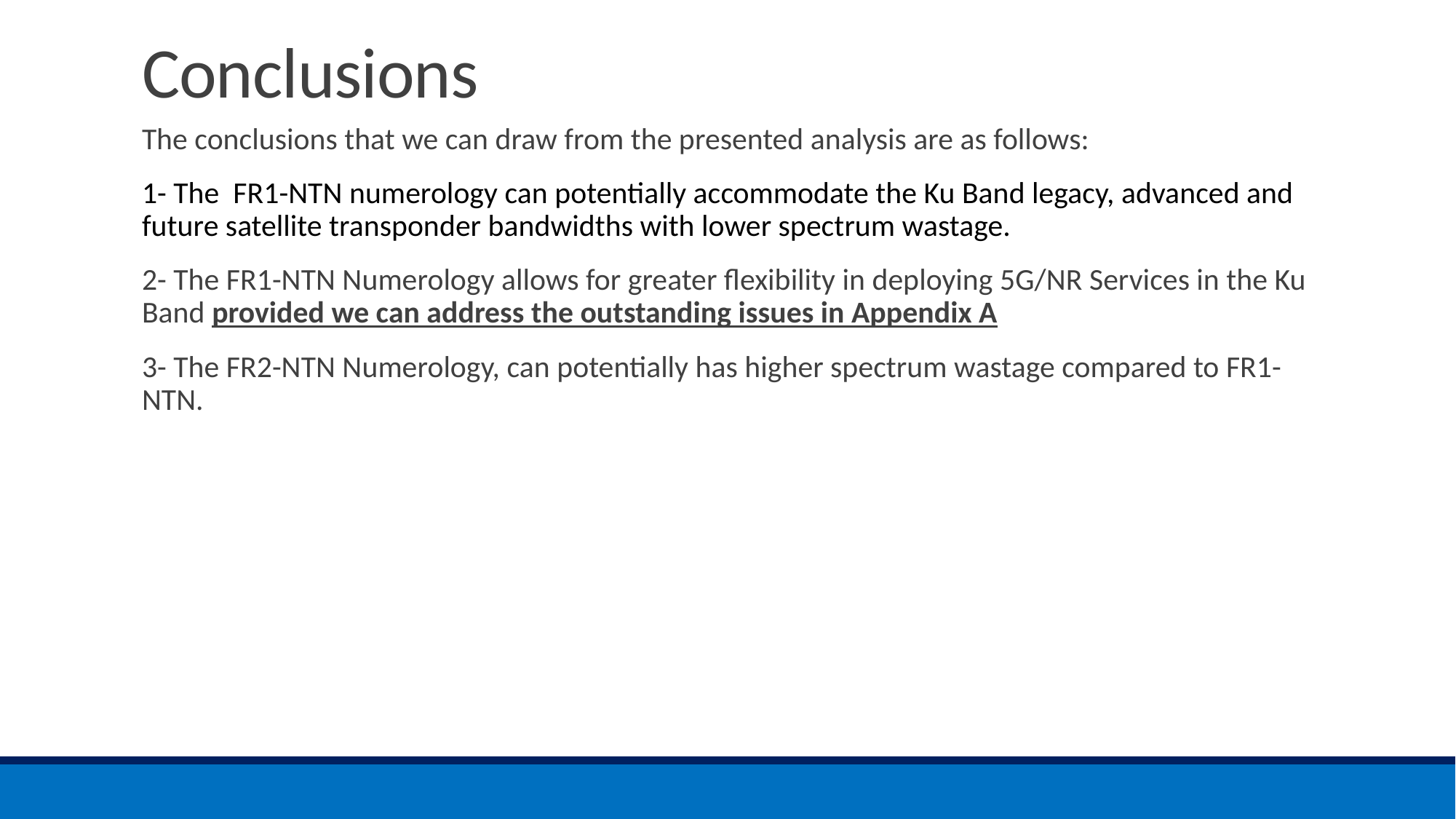

# Conclusions
The conclusions that we can draw from the presented analysis are as follows:
1- The  FR1-NTN numerology can potentially accommodate the Ku Band legacy, advanced and future satellite transponder bandwidths with lower spectrum wastage.
2- The FR1-NTN Numerology allows for greater flexibility in deploying 5G/NR Services in the Ku Band provided we can address the outstanding issues in Appendix A
3- The FR2-NTN Numerology, can potentially has higher spectrum wastage compared to FR1-NTN.